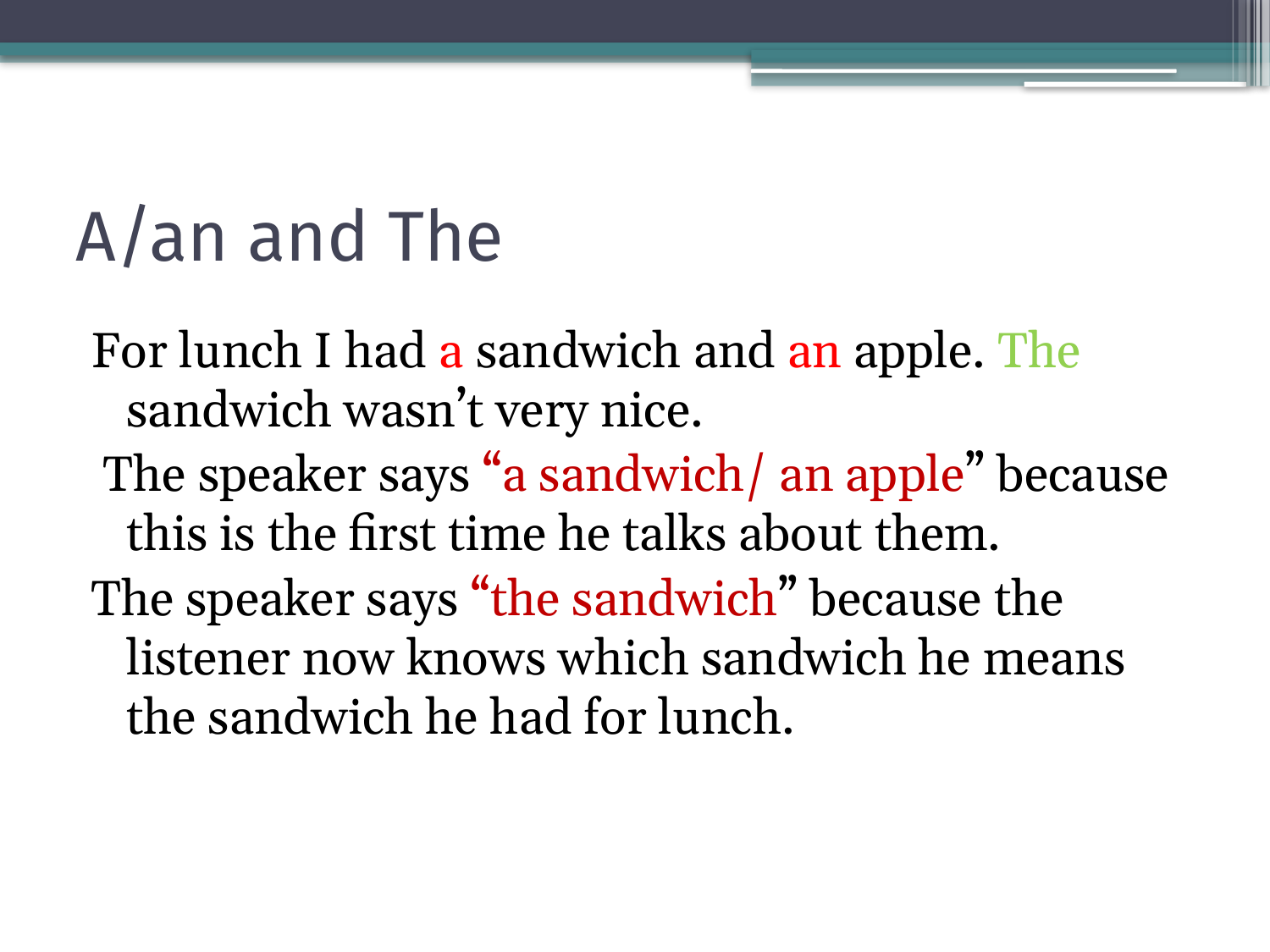

# A/an and The
For lunch I had a sandwich and an apple. The sandwich wasn’t very nice.
 The speaker says “a sandwich/ an apple” because this is the first time he talks about them.
The speaker says “the sandwich” because the listener now knows which sandwich he means the sandwich he had for lunch.